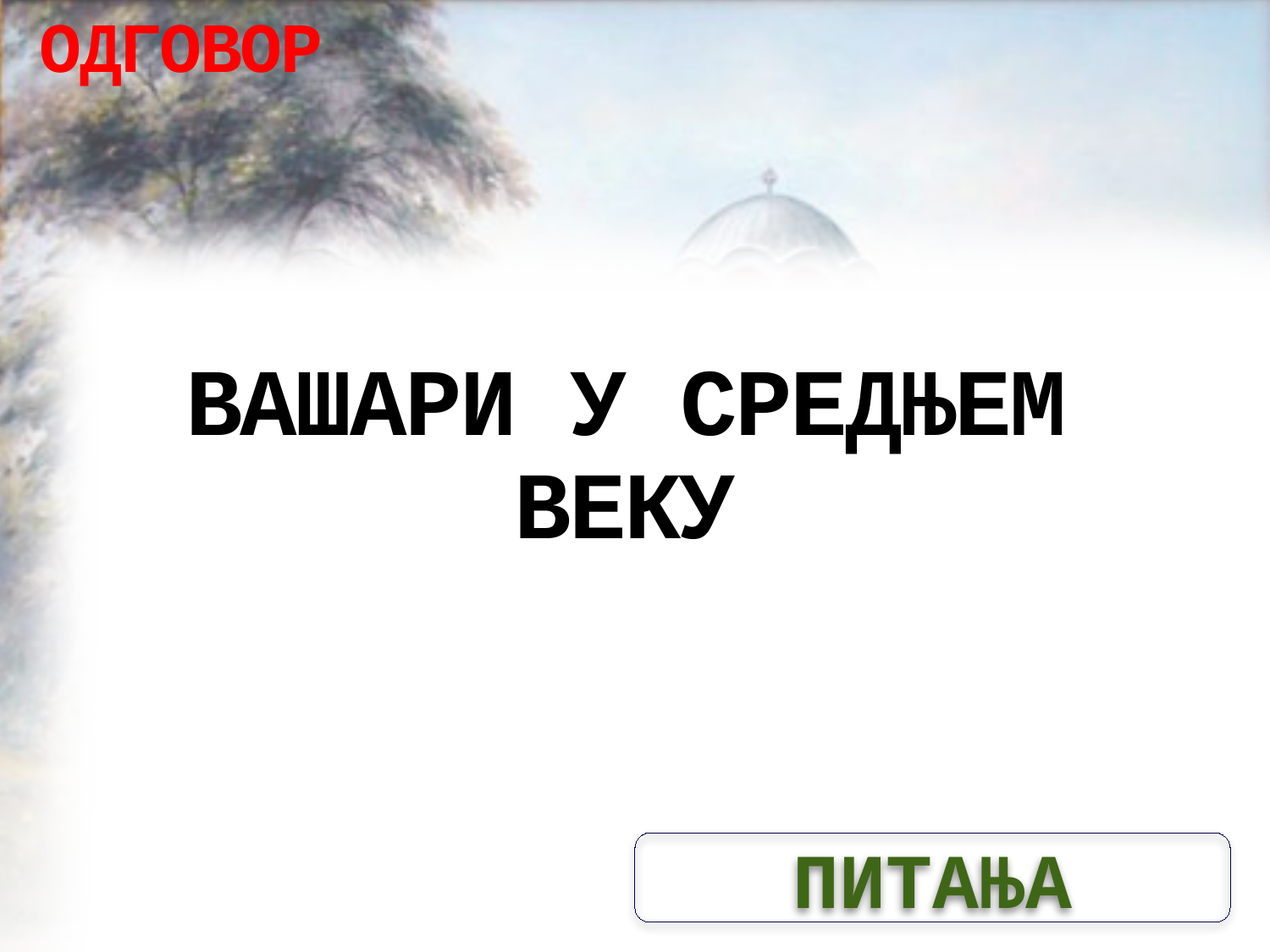

ОДГОВОР
# ВАШАРИ У СРЕДЊЕМ ВЕКУ
ПИТАЊА